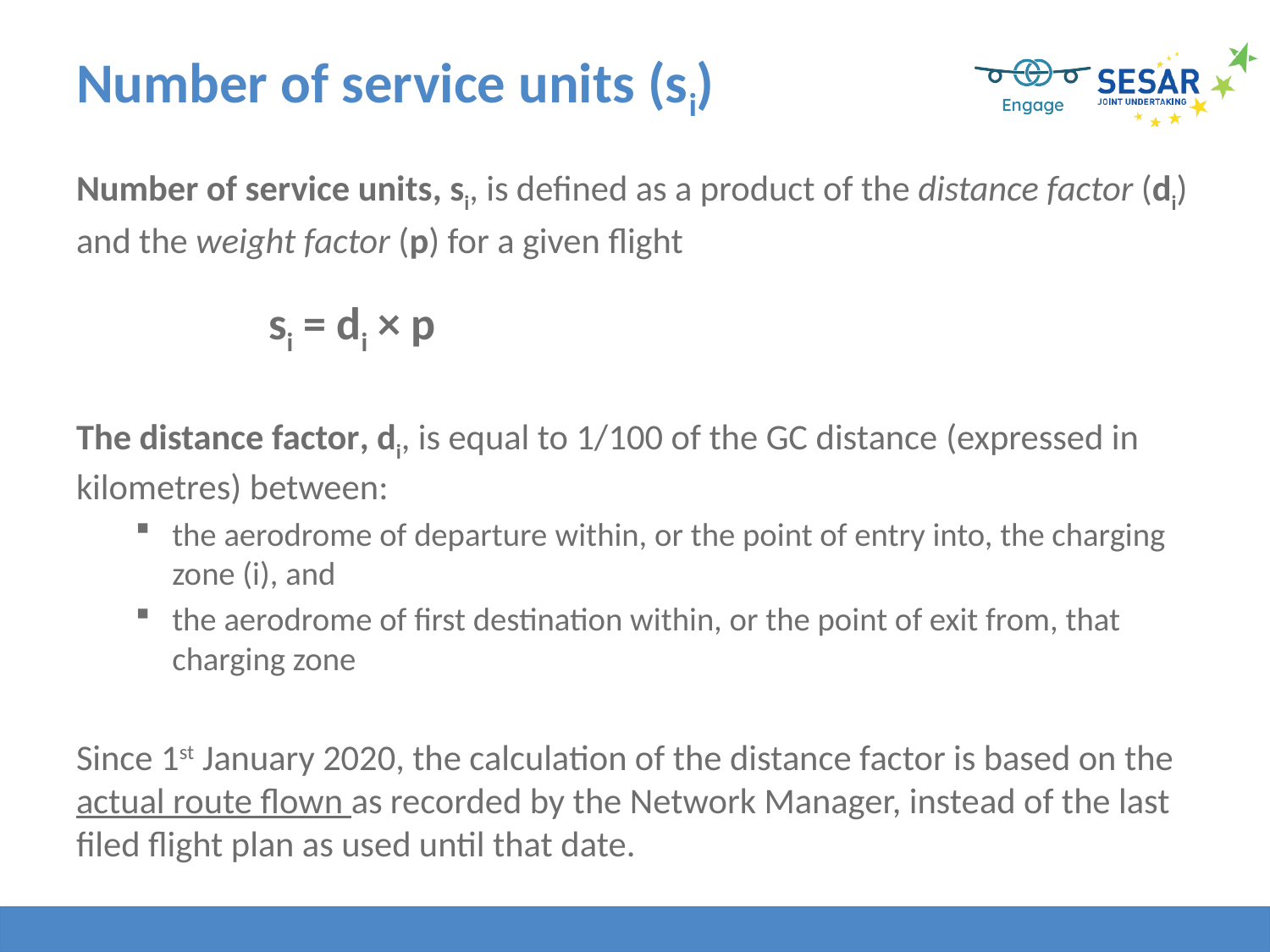

# Number of service units (si)
Number of service units, si, is defined as a product of the distance factor (di) and the weight factor (p) for a given flight
				     si = di × p

The distance factor, di, is equal to 1/100 of the GC distance (expressed in kilometres) between:
the aerodrome of departure within, or the point of entry into, the charging zone (i), and
the aerodrome of first destination within, or the point of exit from, that charging zone

Since 1st January 2020, the calculation of the distance factor is based on the actual route flown as recorded by the Network Manager, instead of the last filed flight plan as used until that date.